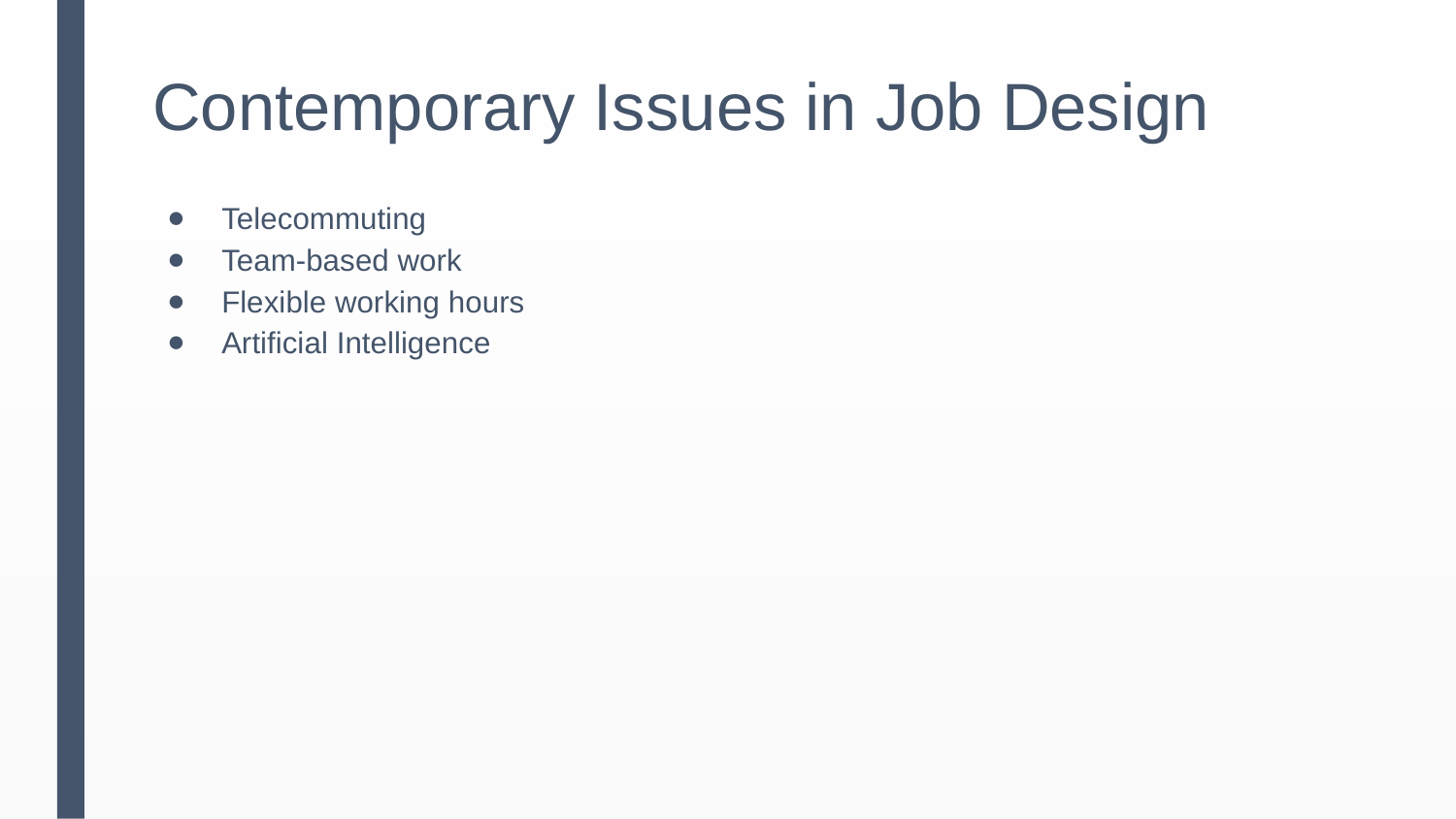

# Contemporary Issues in Job Design
Telecommuting
Team-based work
Flexible working hours
Artificial Intelligence